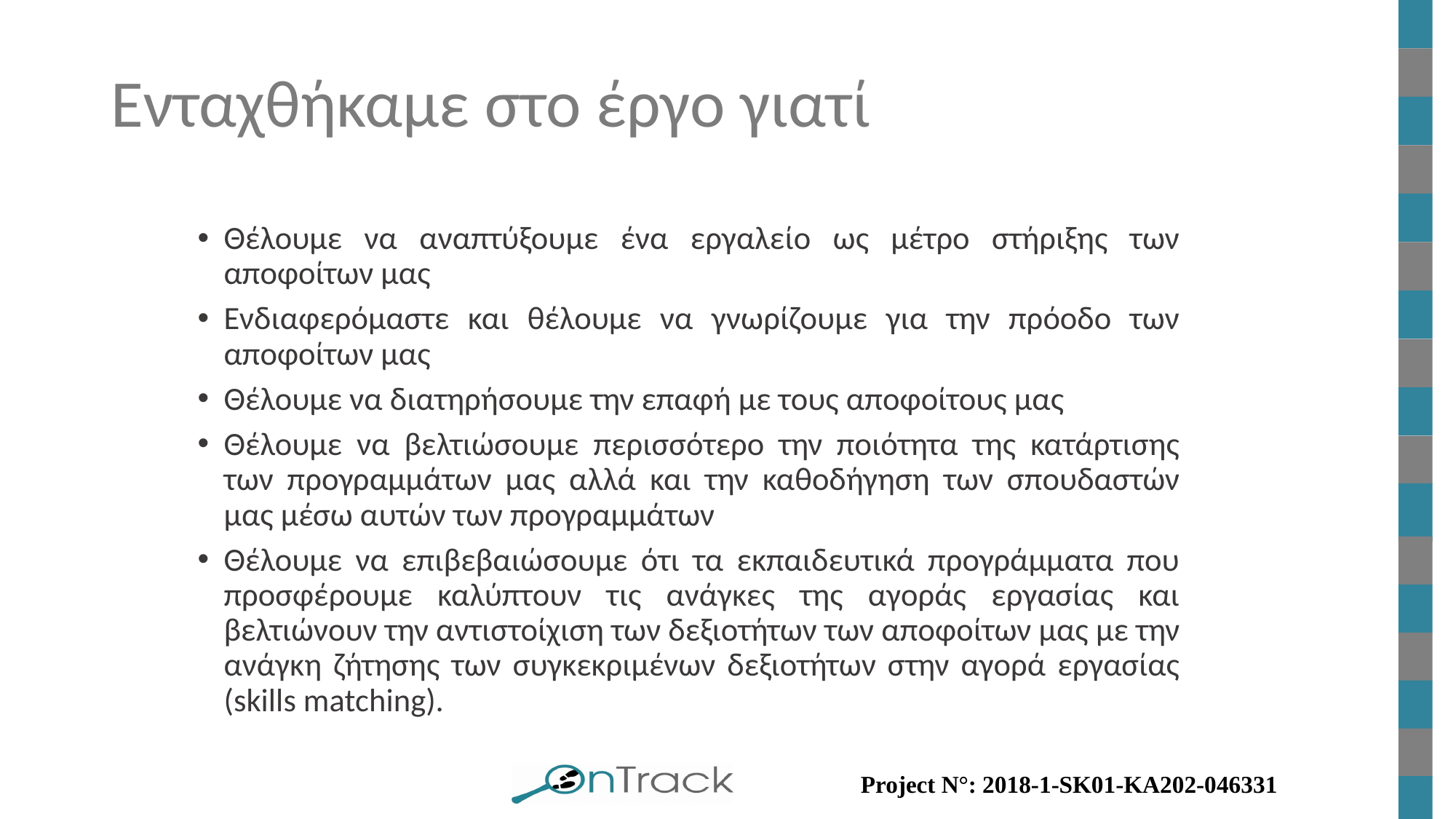

# Ενταχθήκαμε στο έργο γιατί

Θέλουμε να αναπτύξουμε ένα εργαλείο ως μέτρο στήριξης των αποφοίτων μας
Ενδιαφερόμαστε και θέλουμε να γνωρίζουμε για την πρόοδο των αποφοίτων μας
Θέλουμε να διατηρήσουμε την επαφή με τους αποφοίτους μας
Θέλουμε να βελτιώσουμε περισσότερο την ποιότητα της κατάρτισης των προγραμμάτων μας αλλά και την καθοδήγηση των σπουδαστών μας μέσω αυτών των προγραμμάτων
Θέλουμε να επιβεβαιώσουμε ότι τα εκπαιδευτικά προγράμματα που προσφέρουμε καλύπτουν τις ανάγκες της αγοράς εργασίας και βελτιώνουν την αντιστοίχιση των δεξιοτήτων των αποφοίτων μας με την ανάγκη ζήτησης των συγκεκριμένων δεξιοτήτων στην αγορά εργασίας (skills matching).